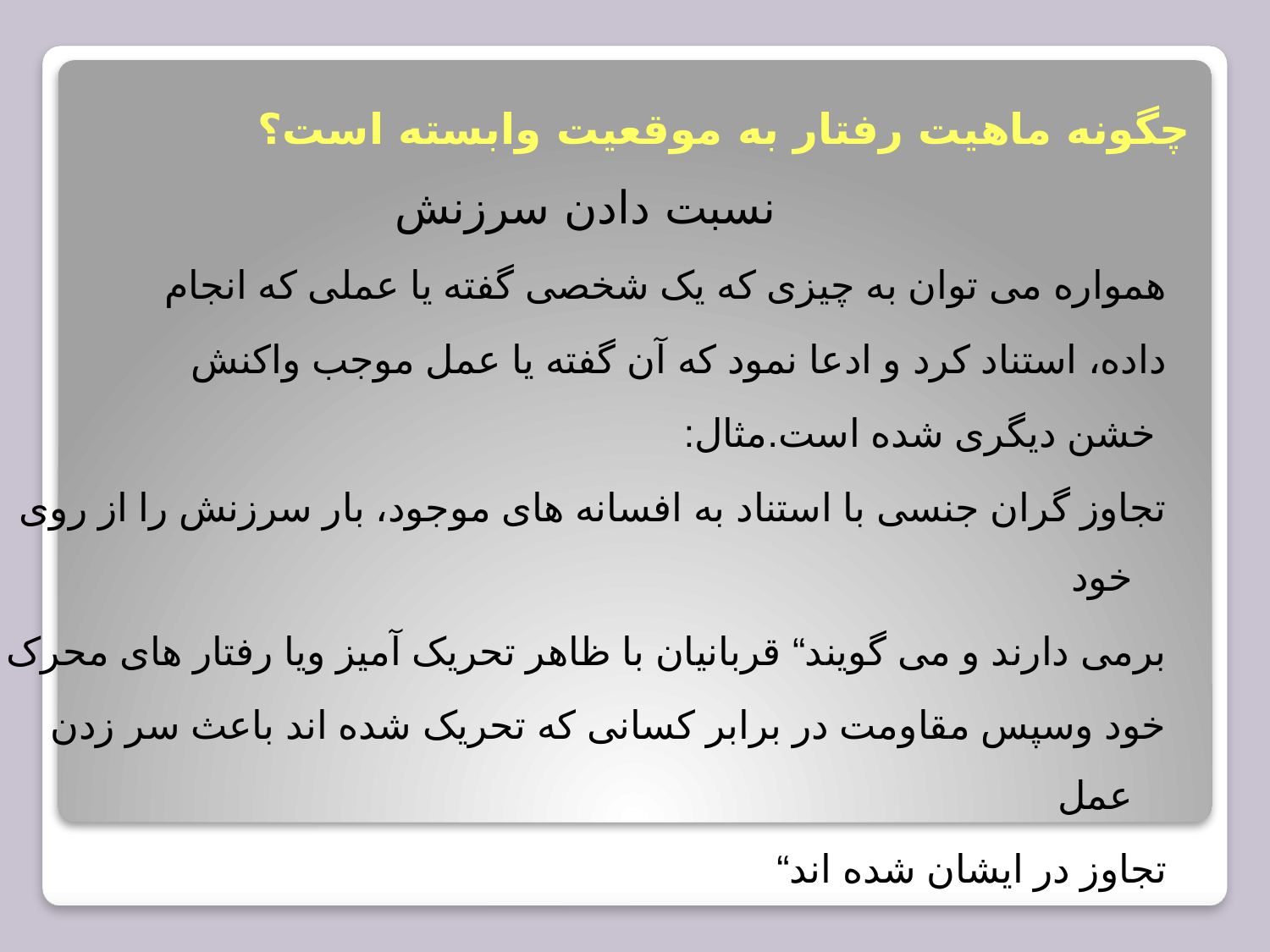

# چگونه ماهیت رفتار به موقعیت وابسته است؟
نسبت دادن سرزنش
همواره می توان به چیزی که یک شخصی گفته یا عملی که انجام
داده، استناد کرد و ادعا نمود که آن گفته یا عمل موجب واکنش
 خشن دیگری شده است.مثال:
تجاوز گران جنسی با استناد به افسانه های موجود، بار سرزنش را از روی خود
برمی دارند و می گویند“ قربانیان با ظاهر تحریک آمیز ویا رفتار های محرک
خود وسپس مقاومت در برابر کسانی که تحریک شده اند باعث سر زدن عمل
تجاوز در ایشان شده اند“